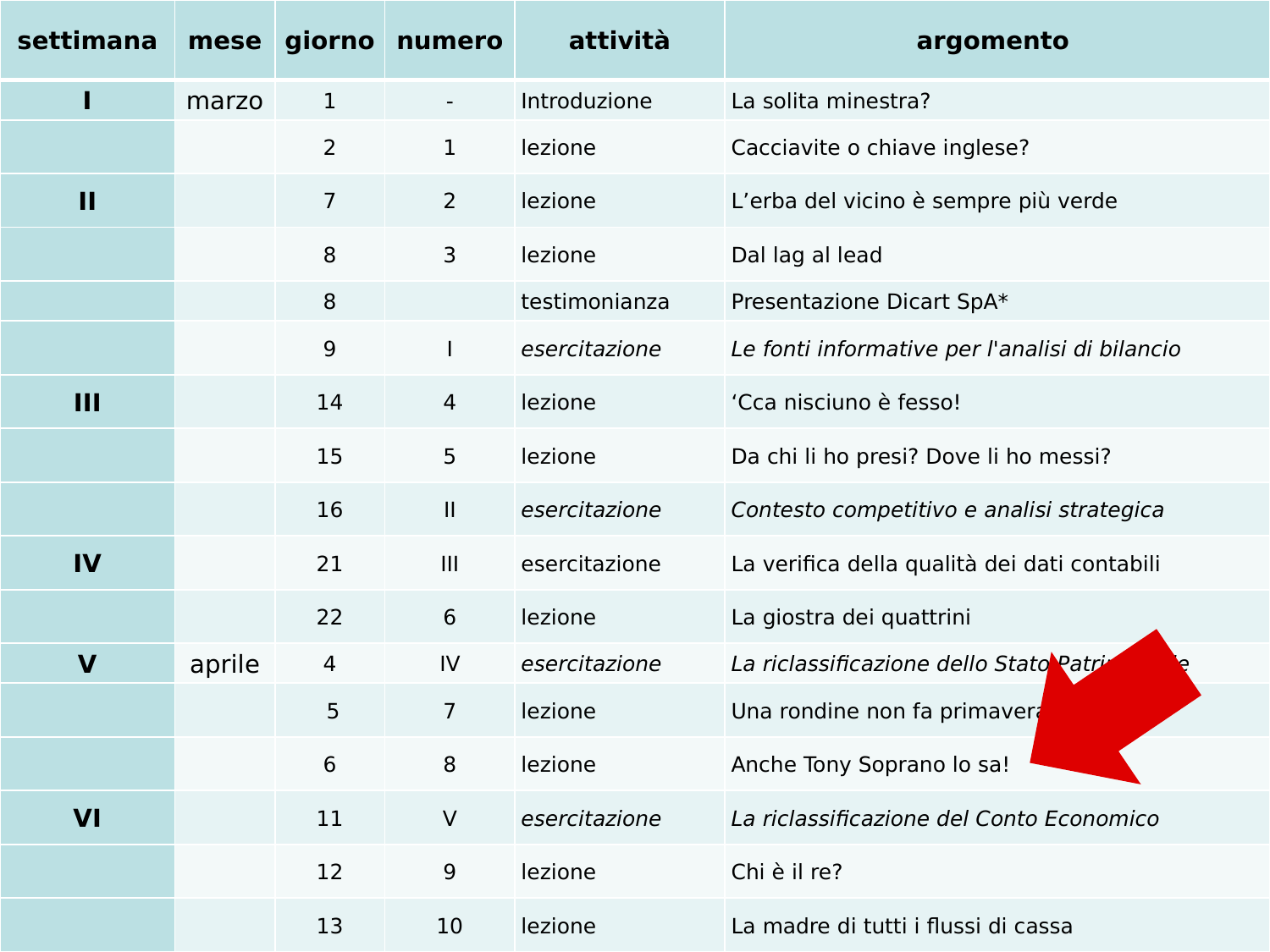

| settimana | mese | giorno | numero | attività | argomento |
| --- | --- | --- | --- | --- | --- |
| I | marzo | 1 | - | Introduzione | La solita minestra? |
|  |  | 2 | 1 | lezione | Cacciavite o chiave inglese? |
| II |  | 7 | 2 | lezione | L’erba del vicino è sempre più verde |
|  |  | 8 | 3 | lezione | Dal lag al lead |
|  |  | 8 |  | testimonianza | Presentazione Dicart SpA\* |
|  |  | 9 | I | esercitazione | Le fonti informative per l'analisi di bilancio |
| III |  | 14 | 4 | lezione | ‘Cca nisciuno è fesso! |
|  |  | 15 | 5 | lezione | Da chi li ho presi? Dove li ho messi? |
|  |  | 16 | II | esercitazione | Contesto competitivo e analisi strategica |
| IV |  | 21 | III | esercitazione | La verifica della qualità dei dati contabili |
|  |  | 22 | 6 | lezione | La giostra dei quattrini |
| V | aprile | 4 | IV | esercitazione | La riclassificazione dello Stato Patrimoniale |
|  |  | 5 | 7 | lezione | Una rondine non fa primavera |
|  |  | 6 | 8 | lezione | Anche Tony Soprano lo sa! |
| VI |  | 11 | V | esercitazione | La riclassificazione del Conto Economico |
|  |  | 12 | 9 | lezione | Chi è il re? |
|  |  | 13 | 10 | lezione | La madre di tutti i flussi di cassa |